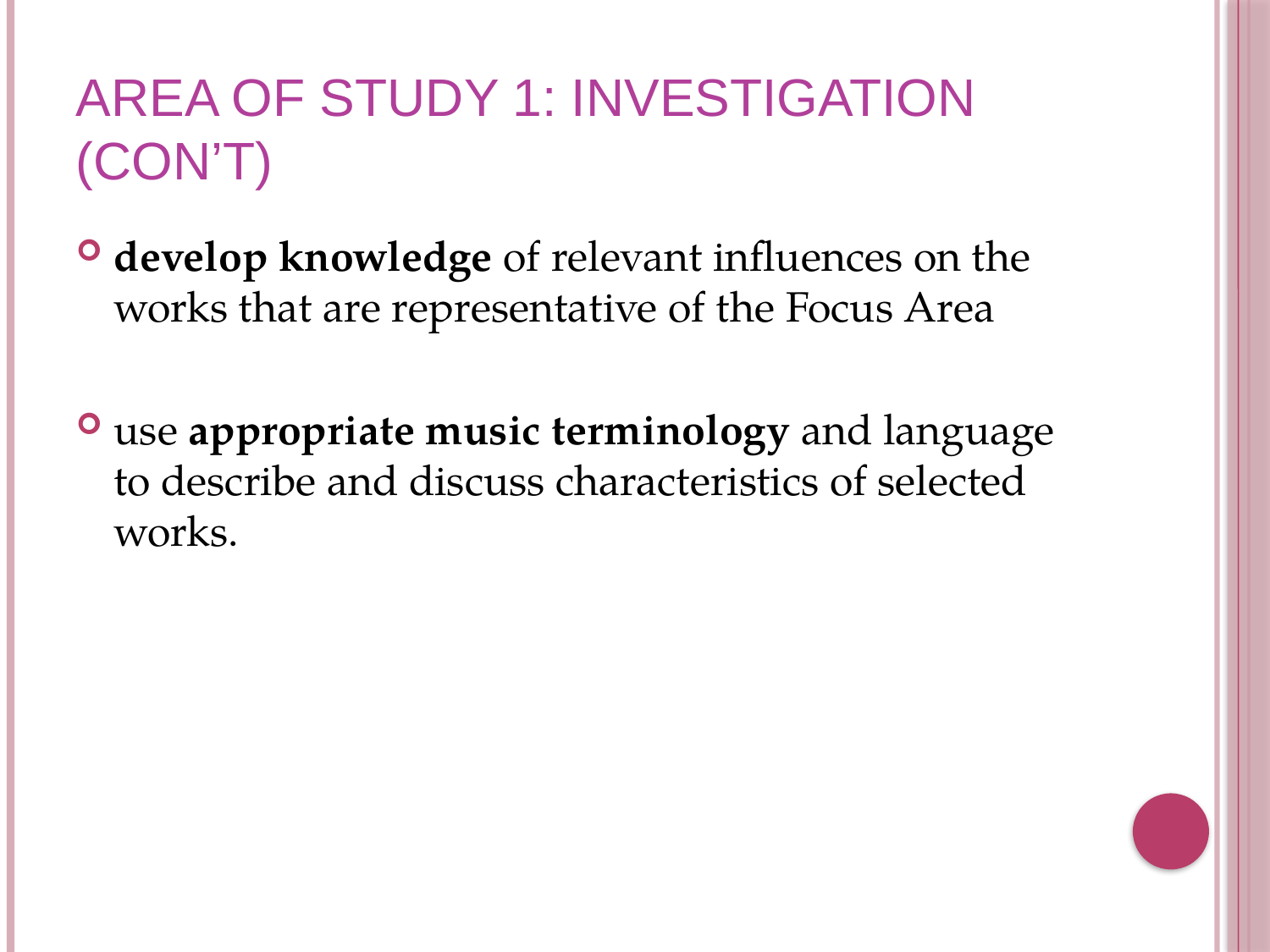

# Area of Study 1: Investigation (con’t)
develop knowledge of relevant influences on the works that are representative of the Focus Area

use appropriate music terminology and language to describe and discuss characteristics of selected works.